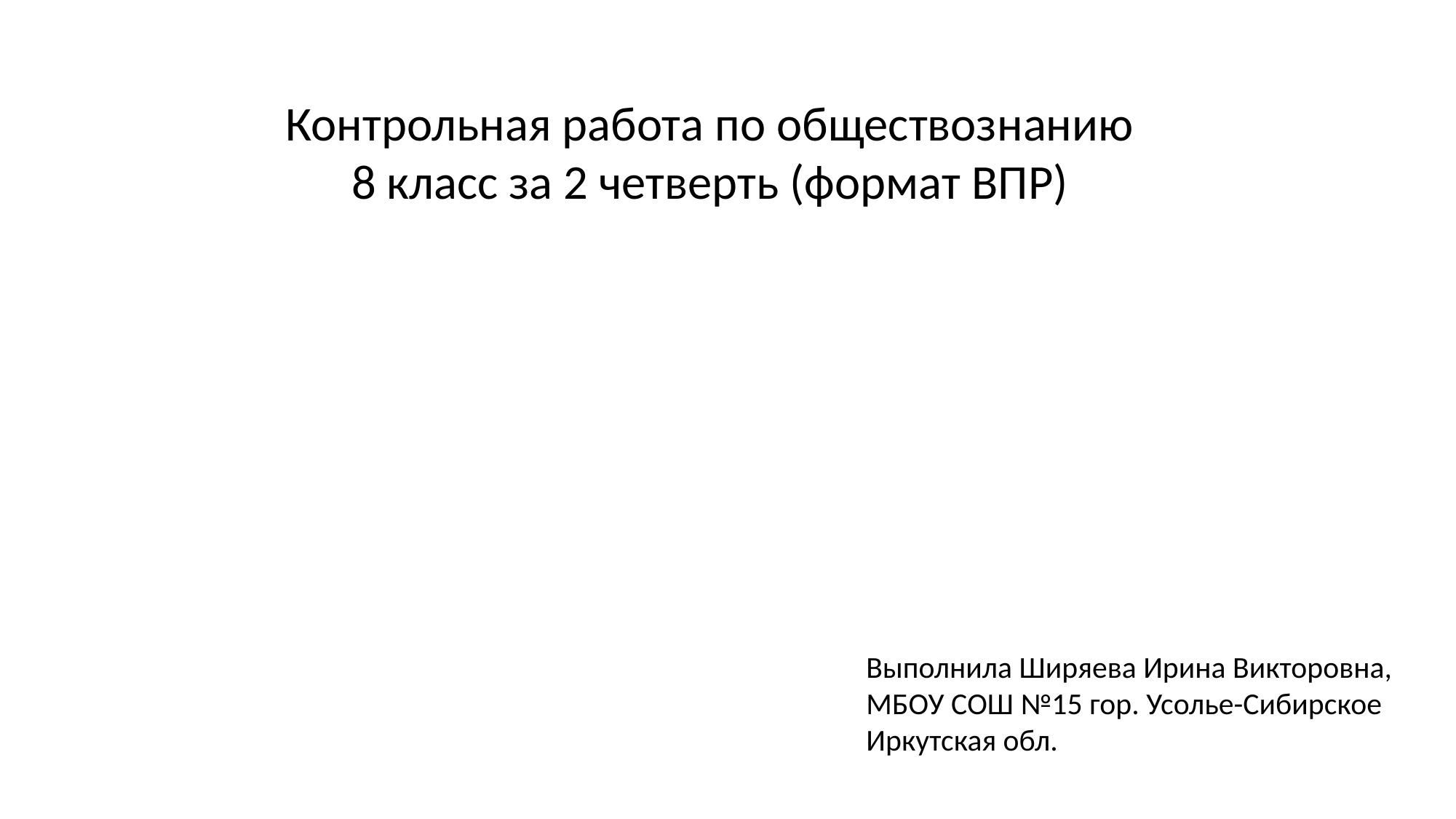

Контрольная работа по обществознанию 8 класс за 2 четверть (формат ВПР)
Выполнила Ширяева Ирина Викторовна, МБОУ СОШ №15 гор. Усолье-Сибирское Иркутская обл.